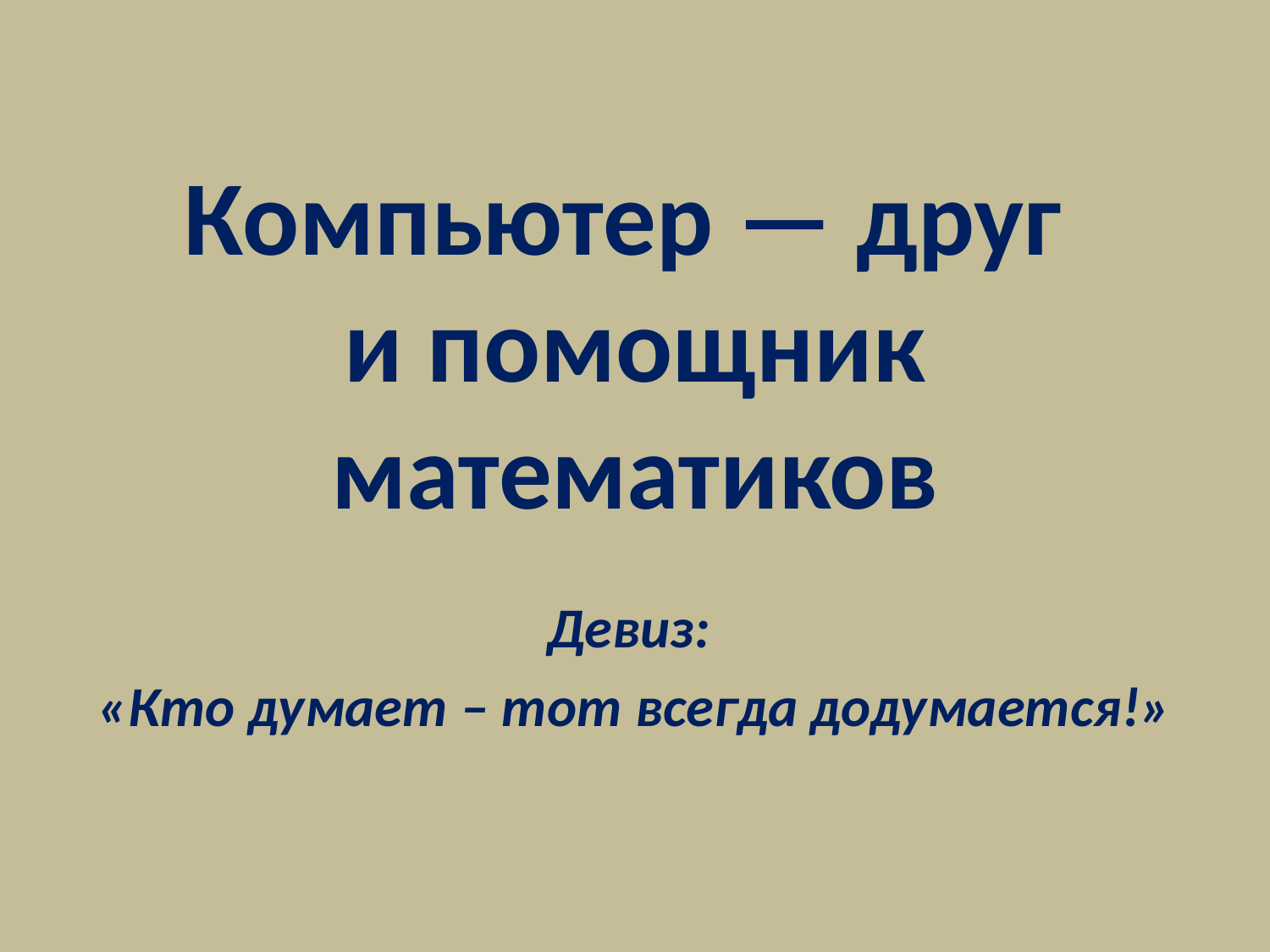

# Компьютер — друг и помощник математиков
Девиз:
«Кто думает – тот всегда додумается!»